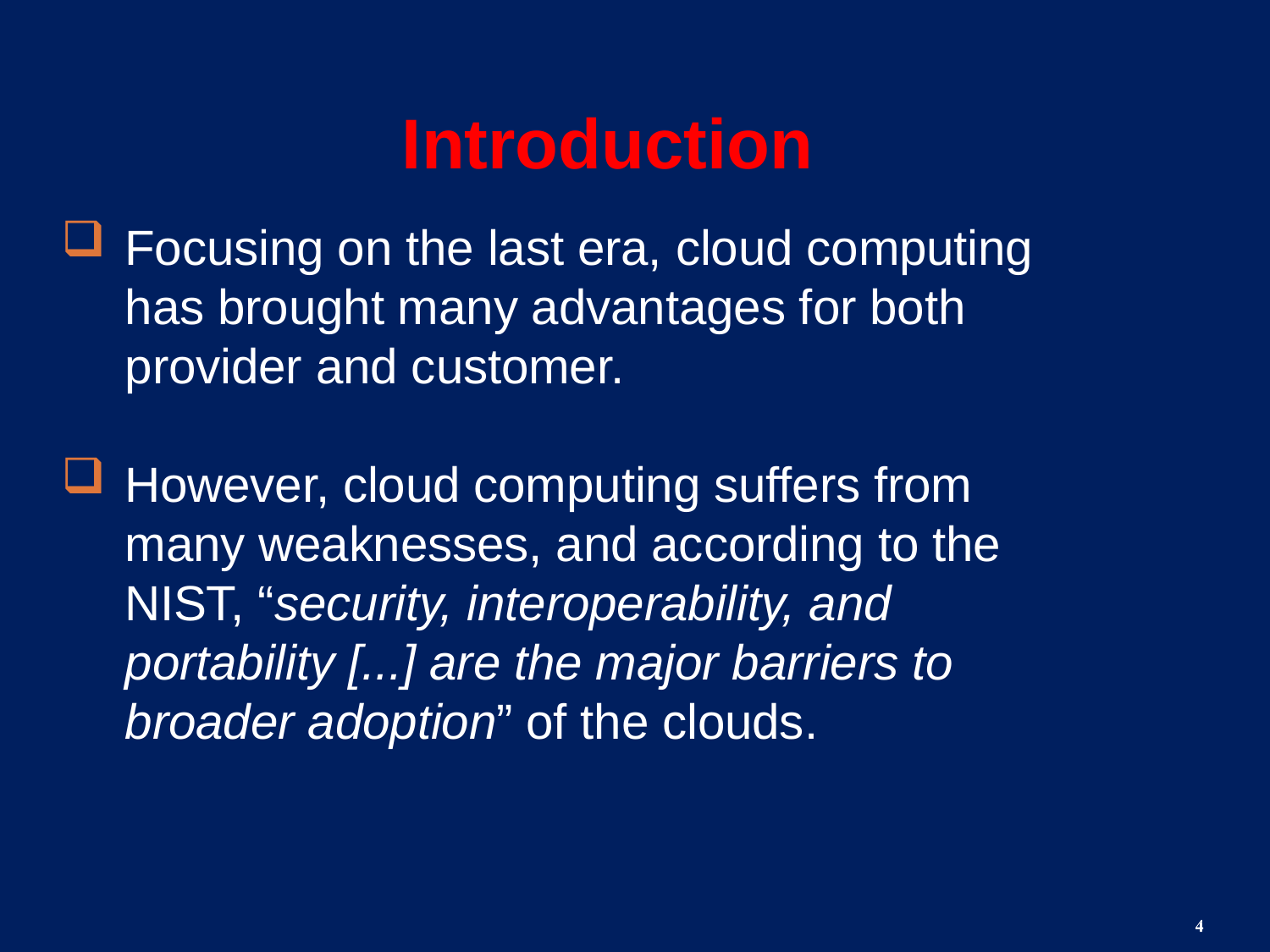

Introduction
Focusing on the last era, cloud computing has brought many advantages for both provider and customer.

However, cloud computing suffers from many weaknesses, and according to the NIST, “security, interoperability, and portability [...] are the major barriers to broader adoption” of the clouds.